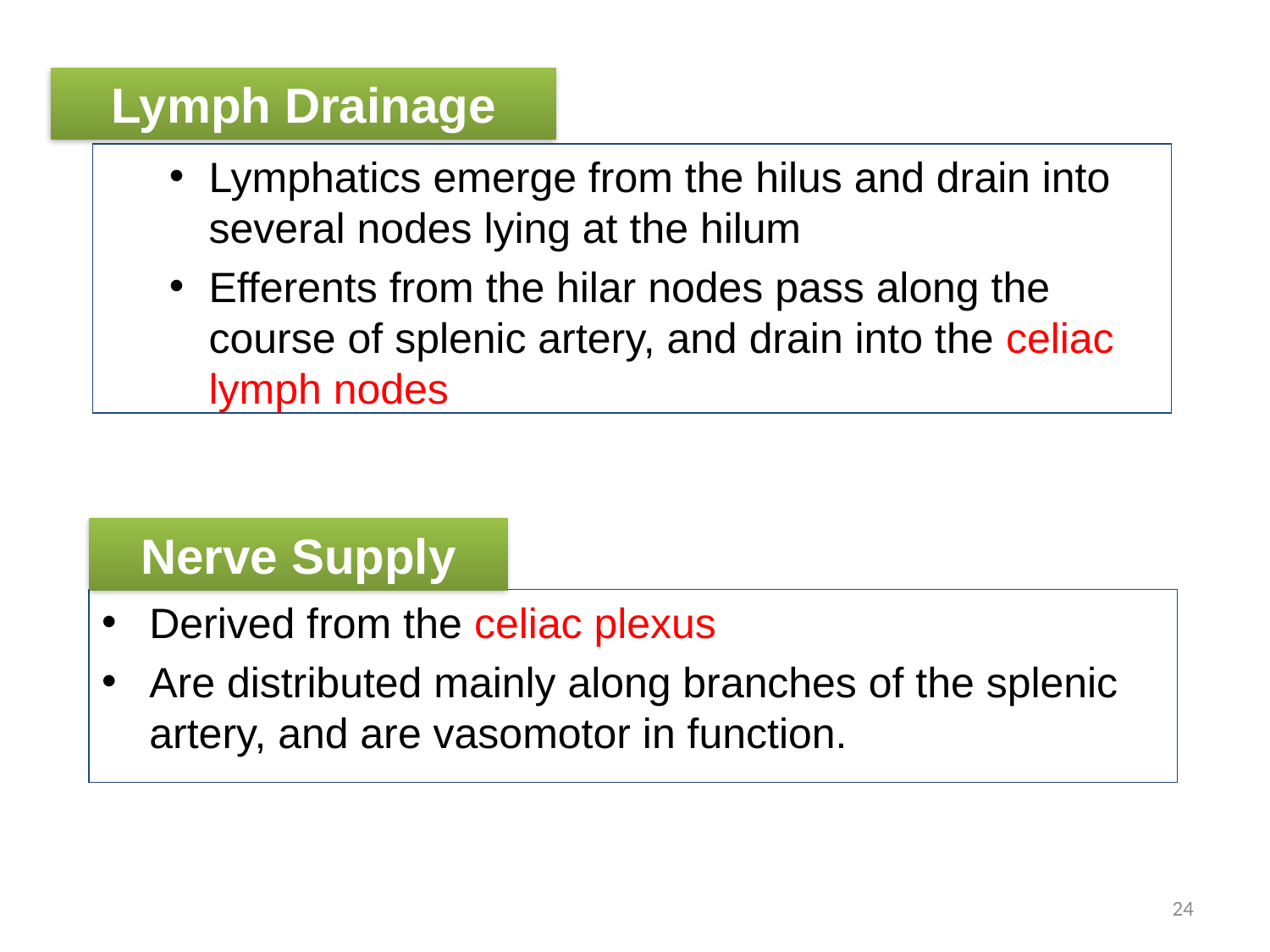

Lymph Drainage
Lymphatics emerge from the hilus and drain into several nodes lying at the hilum
Efferents from the hilar nodes pass along the course of splenic artery, and drain into the celiac lymph nodes

Nerve Supply
Derived from the celiac plexus
Are distributed mainly along branches of the splenic artery, and are vasomotor in function.

24